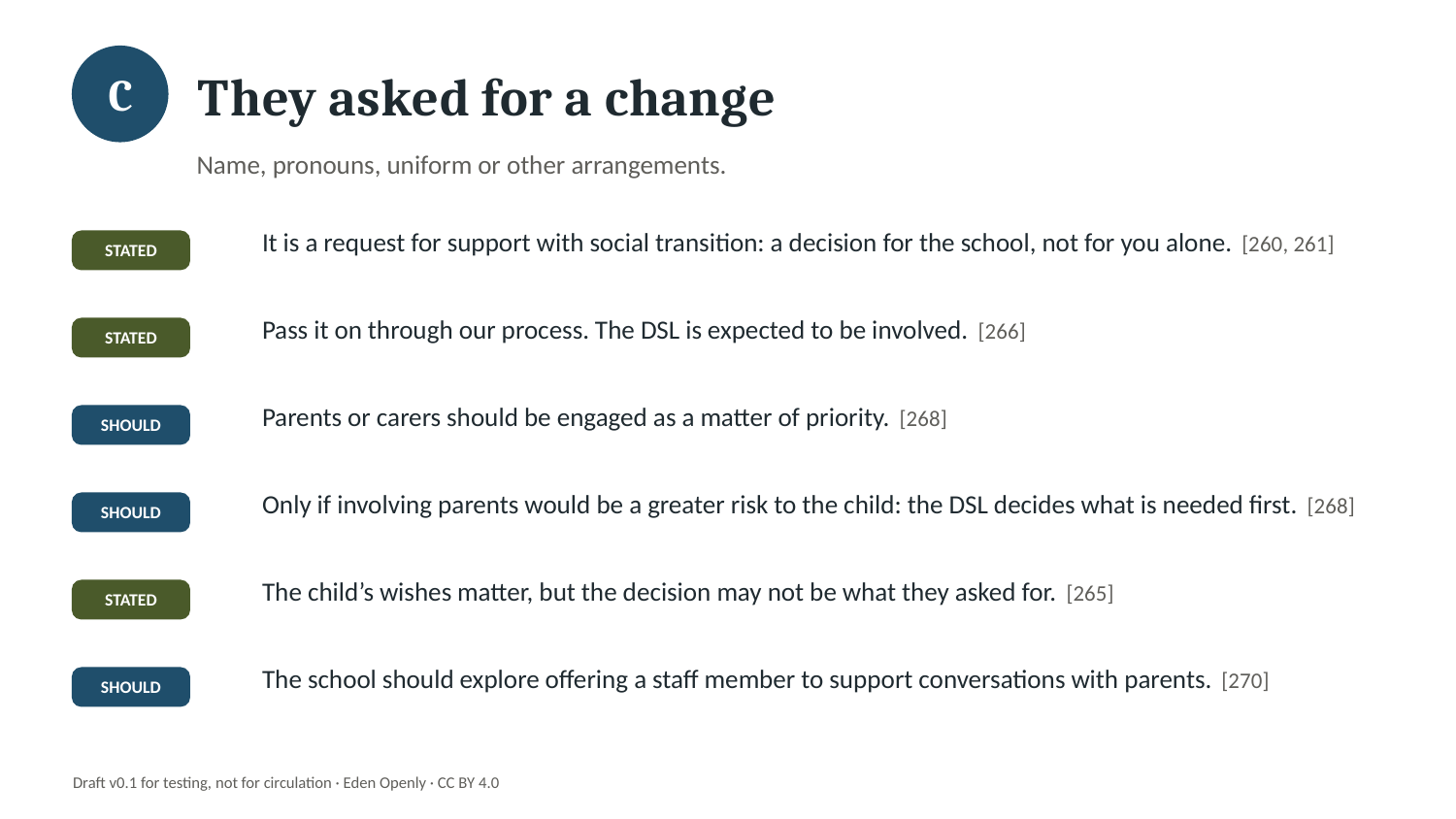

They asked for a change

C
Name, pronouns, uniform or other arrangements.
It is a request for support with social transition: a decision for the school, not for you alone.  [260, 261]

STATED
Pass it on through our process. The DSL is expected to be involved.  [266]

STATED
Parents or carers should be engaged as a matter of priority.  [268]

SHOULD
Only if involving parents would be a greater risk to the child: the DSL decides what is needed first.  [268]

SHOULD
The child’s wishes matter, but the decision may not be what they asked for.  [265]

STATED
The school should explore offering a staff member to support conversations with parents.  [270]

SHOULD
Draft v0.1 for testing, not for circulation · Eden Openly · CC BY 4.0